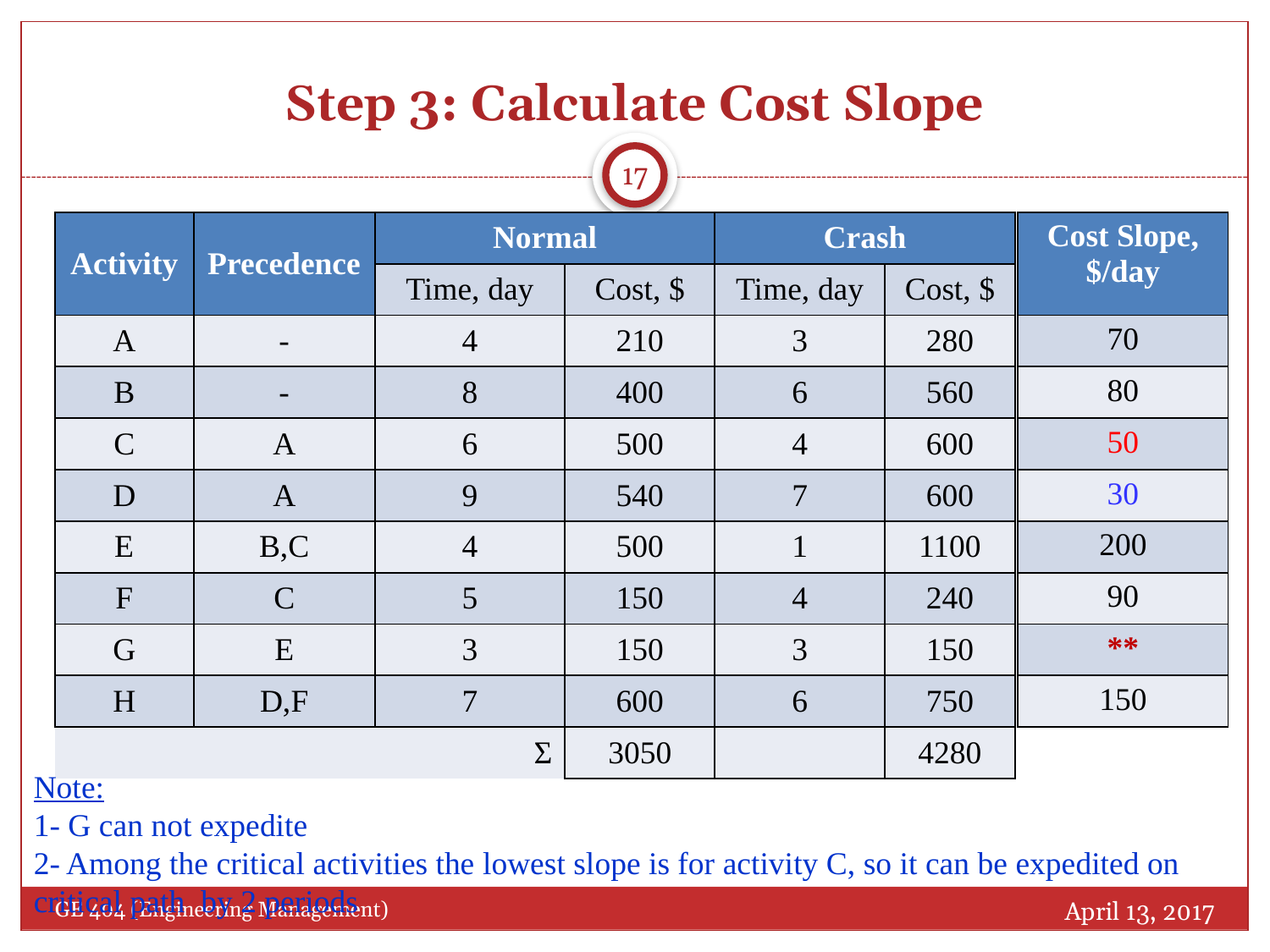

# Step 3: Calculate Cost Slope
17
| Activity | Precedence | Normal |  | Crash |  |
| --- | --- | --- | --- | --- | --- |
|  |  | Time, day | Cost, $ | Time, day | Cost, $ |
| A | - | 4 | 210 | 3 | 280 |
| B | - | 8 | 400 | 6 | 560 |
| C | A | 6 | 500 | 4 | 600 |
| D | A | 9 | 540 | 7 | 600 |
| E | B,C | 4 | 500 | 1 | 1100 |
| F | C | 5 | 150 | 4 | 240 |
| G | E | 3 | 150 | 3 | 150 |
| H | D,F | 7 | 600 | 6 | 750 |
|  |  | Σ | 3050 |  | 4280 |
| Cost Slope, $/day |
| --- |
| 70 |
| 80 |
| 50 |
| 30 |
| 200 |
| 90 |
| \*\* |
| 150 |
Note:
1- G can not expedite
2- Among the critical activities the lowest slope is for activity C, so it can be expedited on critical path  by 2 periods
April 13, 2017
GE 404 (Engineering Management)